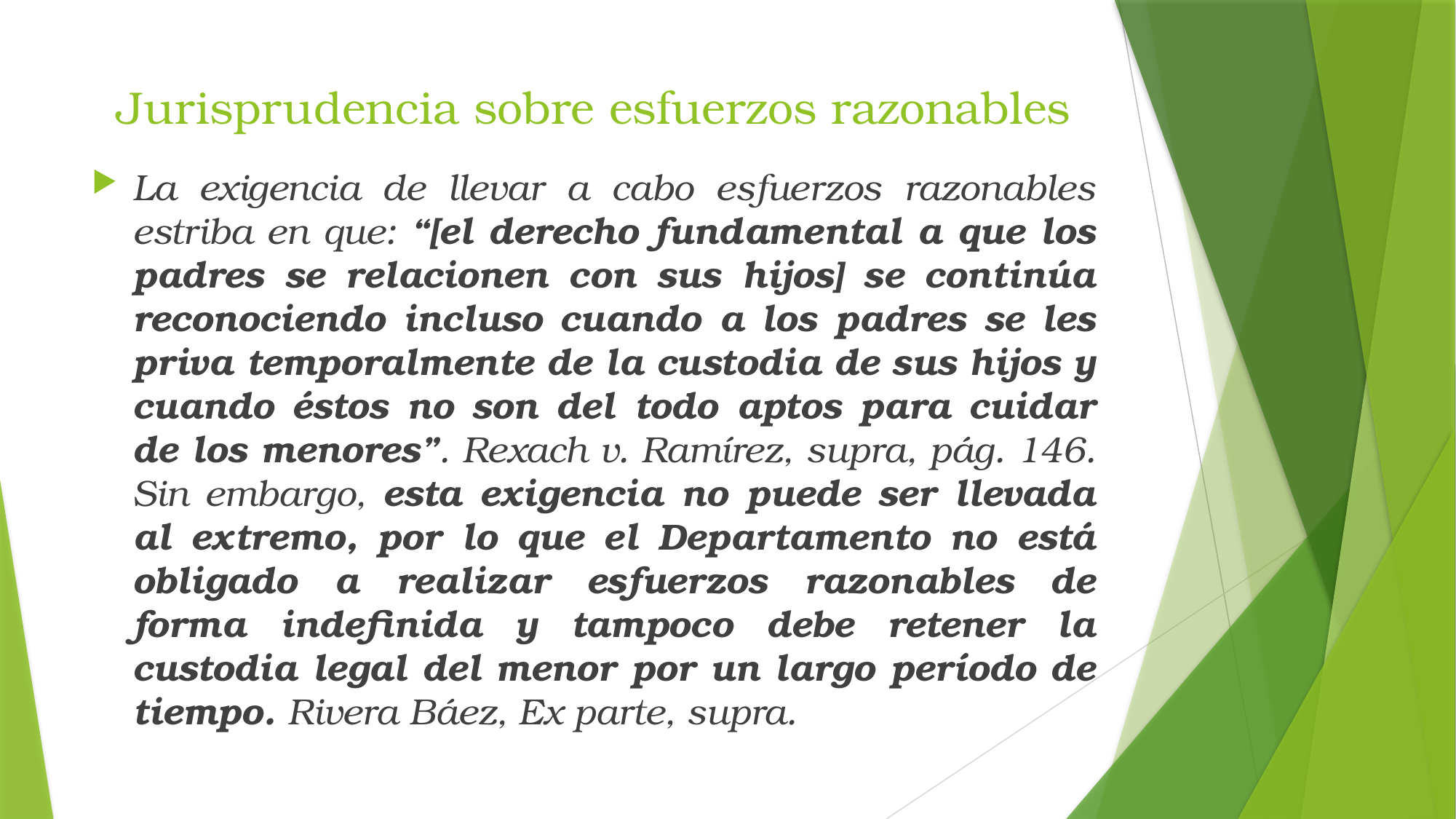

# Jurisprudencia sobre esfuerzos razonables
La exigencia de llevar a cabo esfuerzos razonables estriba en que: “[el derecho fundamental a que los padres se relacionen con sus hijos] se continúa reconociendo incluso cuando a los padres se les priva temporalmente de la custodia de sus hijos y cuando éstos no son del todo aptos para cuidar de los menores”. Rexach v. Ramírez, supra, pág. 146. Sin embargo, esta exigencia no puede ser llevada al extremo, por lo que el Departamento no está obligado a realizar esfuerzos razonables de forma indefinida y tampoco debe retener la custodia legal del menor por un largo período de tiempo. Rivera Báez, Ex parte, supra.